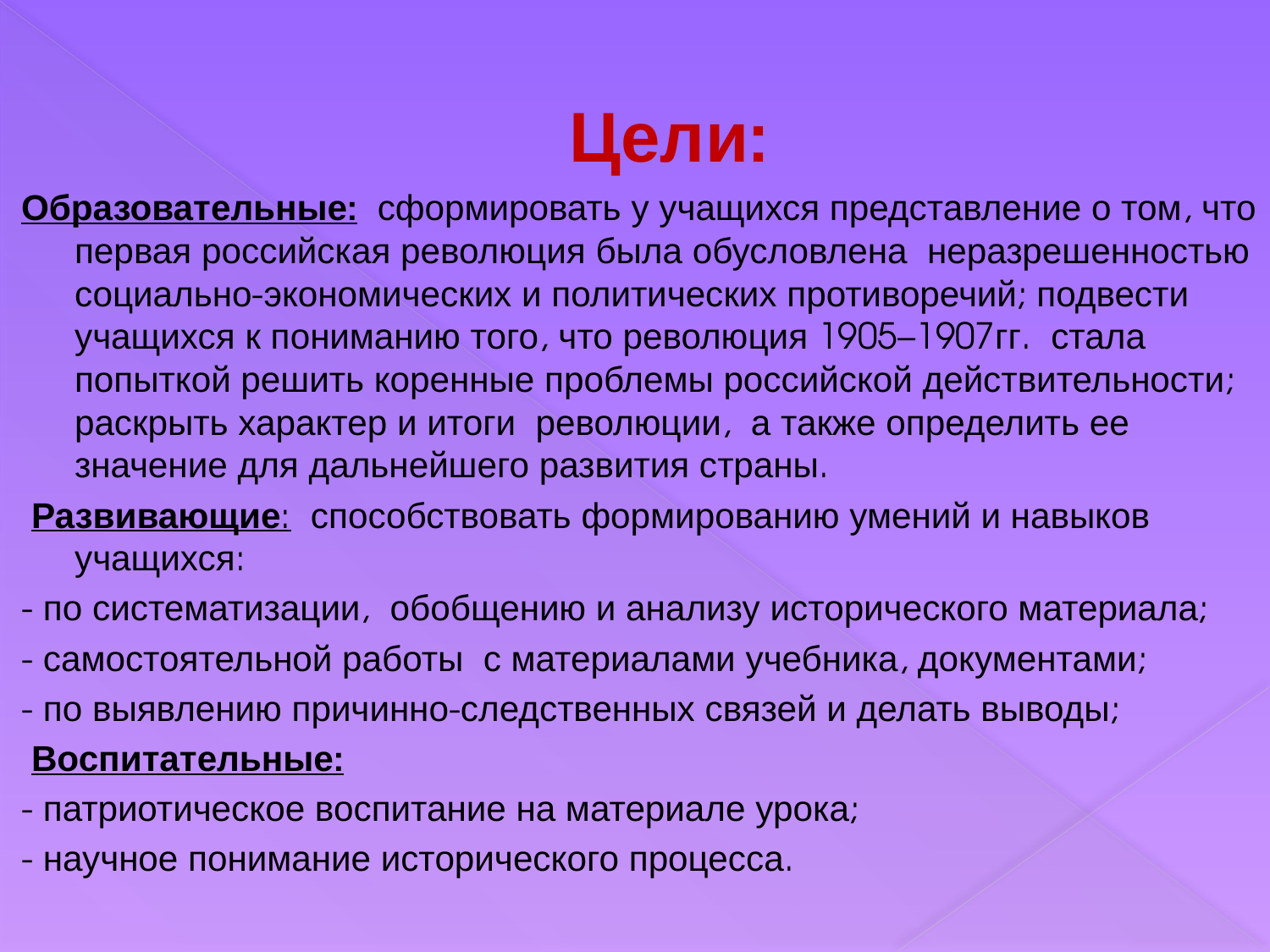

# Цели:
Образовательные:  сформировать у учащихся представление о том, что первая российская революция была обусловлена  неразрешенностью социально-экономических и политических противоречий; подвести учащихся к пониманию того, что революция 1905–1907гг.  стала попыткой решить коренные проблемы российской действительности; раскрыть характер и итоги  революции,  а также определить ее значение для дальнейшего развития страны.
 Развивающие:  способствовать формированию умений и навыков учащихся:
- по систематизации,  обобщению и анализу исторического материала;
- самостоятельной работы  с материалами учебника, документами;
- по выявлению причинно-следственных связей и делать выводы;
 Воспитательные:
- патриотическое воспитание на материале урока;
- научное понимание исторического процесса.